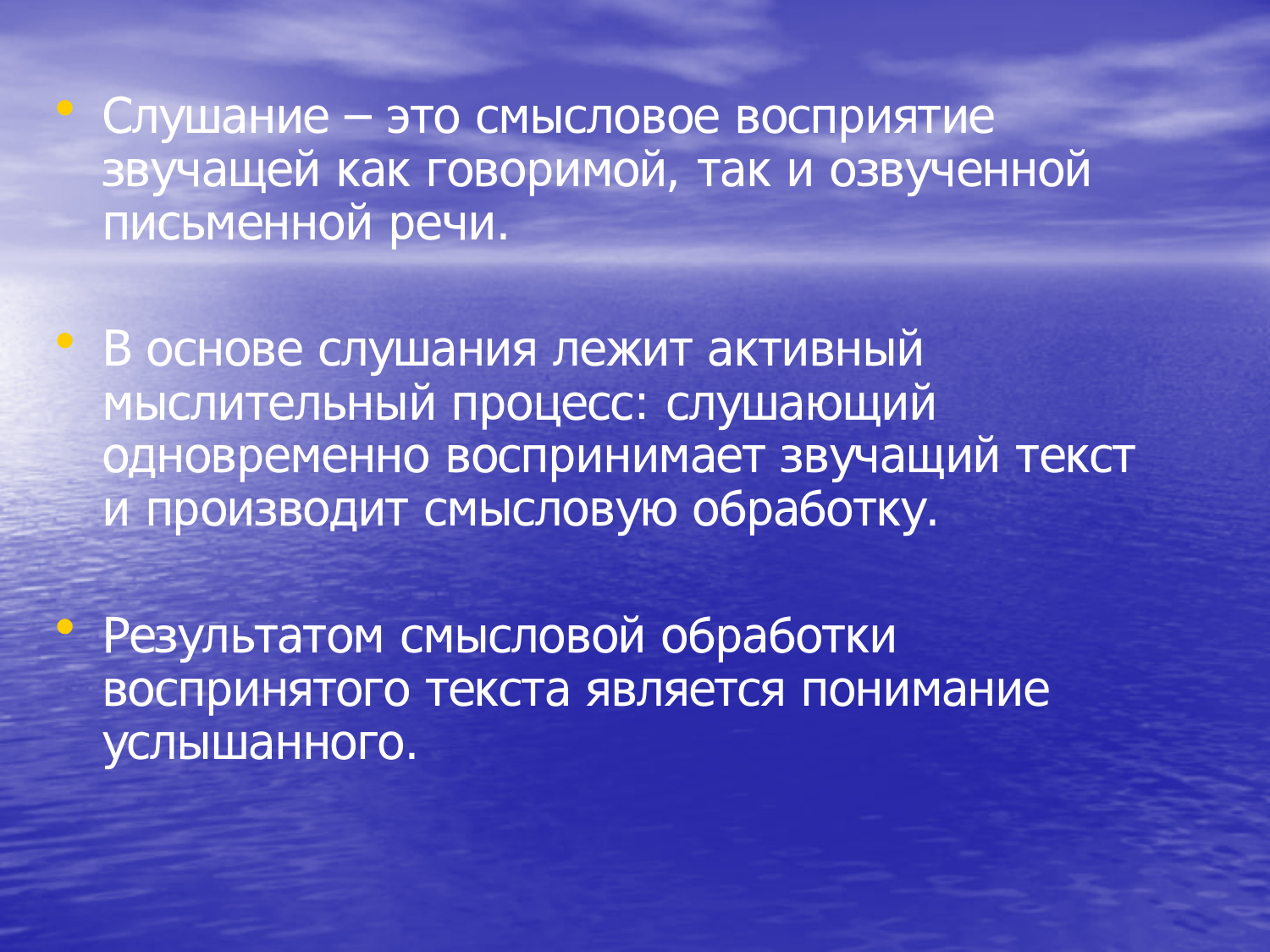

Слушание – это смысловое восприятие звучащей как говоримой, так и озвученной письменной речи.

В основе слушания лежит активный мыслительный процесс: слушающий одновременно воспринимает звучащий текст и производит смысловую обработку.

Результатом смысловой обработки воспринятого текста является понимание услышанного.